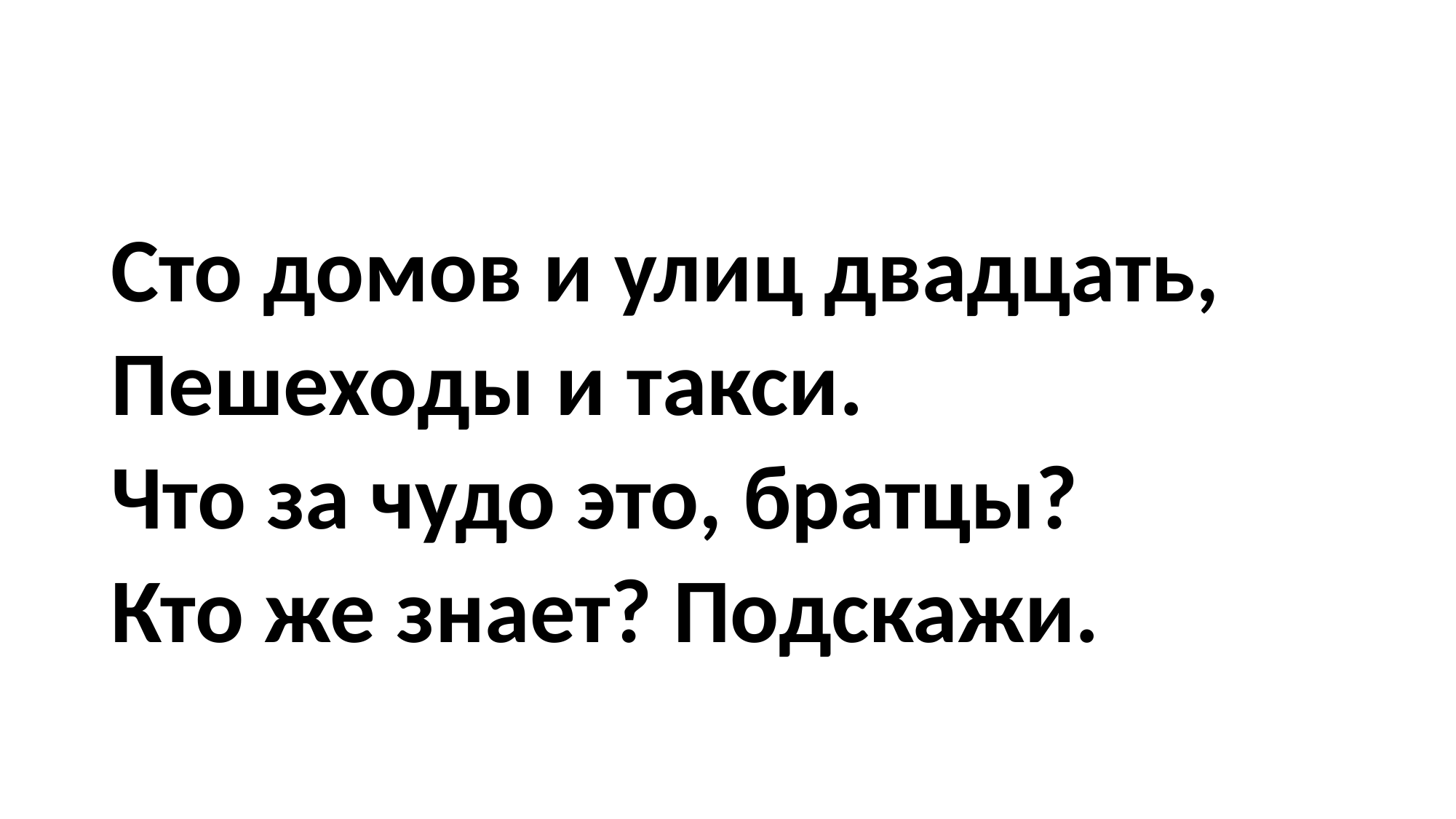

#
Сто домов и улиц двадцать,
Пешеходы и такси.
Что за чудо это, братцы?
Кто же знает? Подскажи.